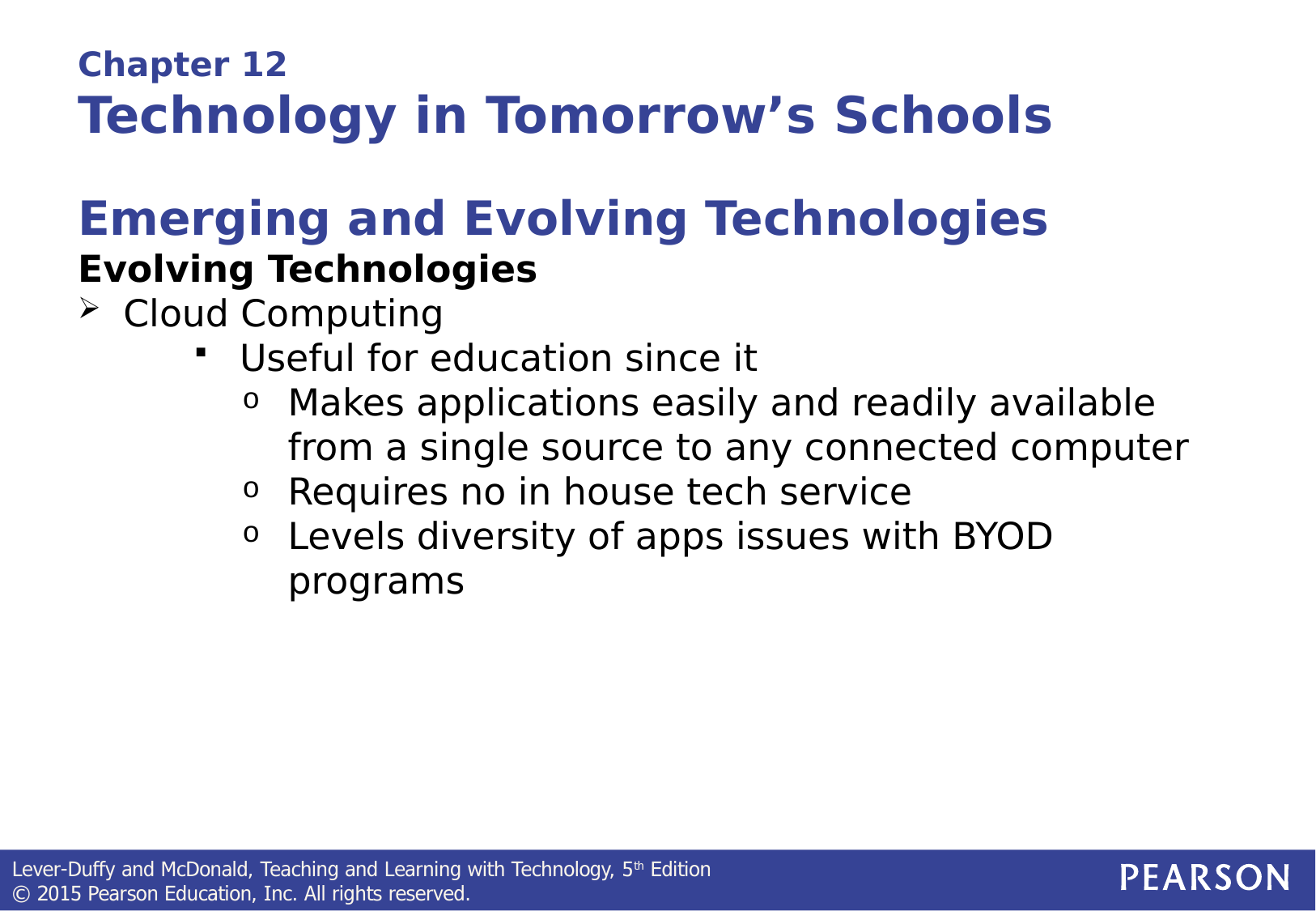

# Chapter 12 Technology in Tomorrow’s Schools
Emerging and Evolving Technologies
Evolving Technologies
Cloud Computing
Useful for education since it
Makes applications easily and readily available from a single source to any connected computer
Requires no in house tech service
Levels diversity of apps issues with BYOD programs